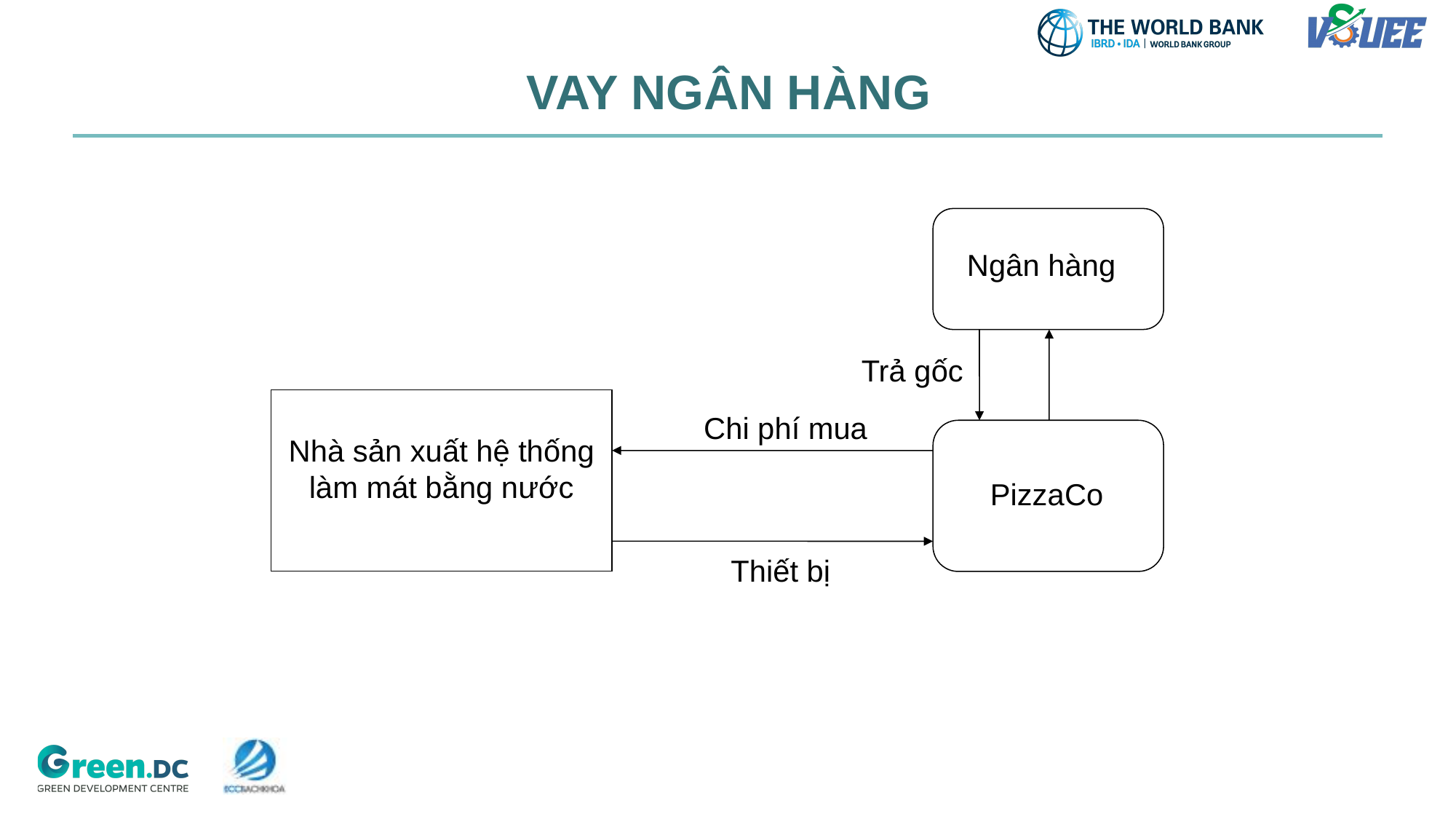

# VAY NGÂN HÀNG

Ngân hàng

Trả gốc

Nhà sản xuất hệ thống làm mát bằng nước
Chi phí mua

PizzaCo

Thiết bị